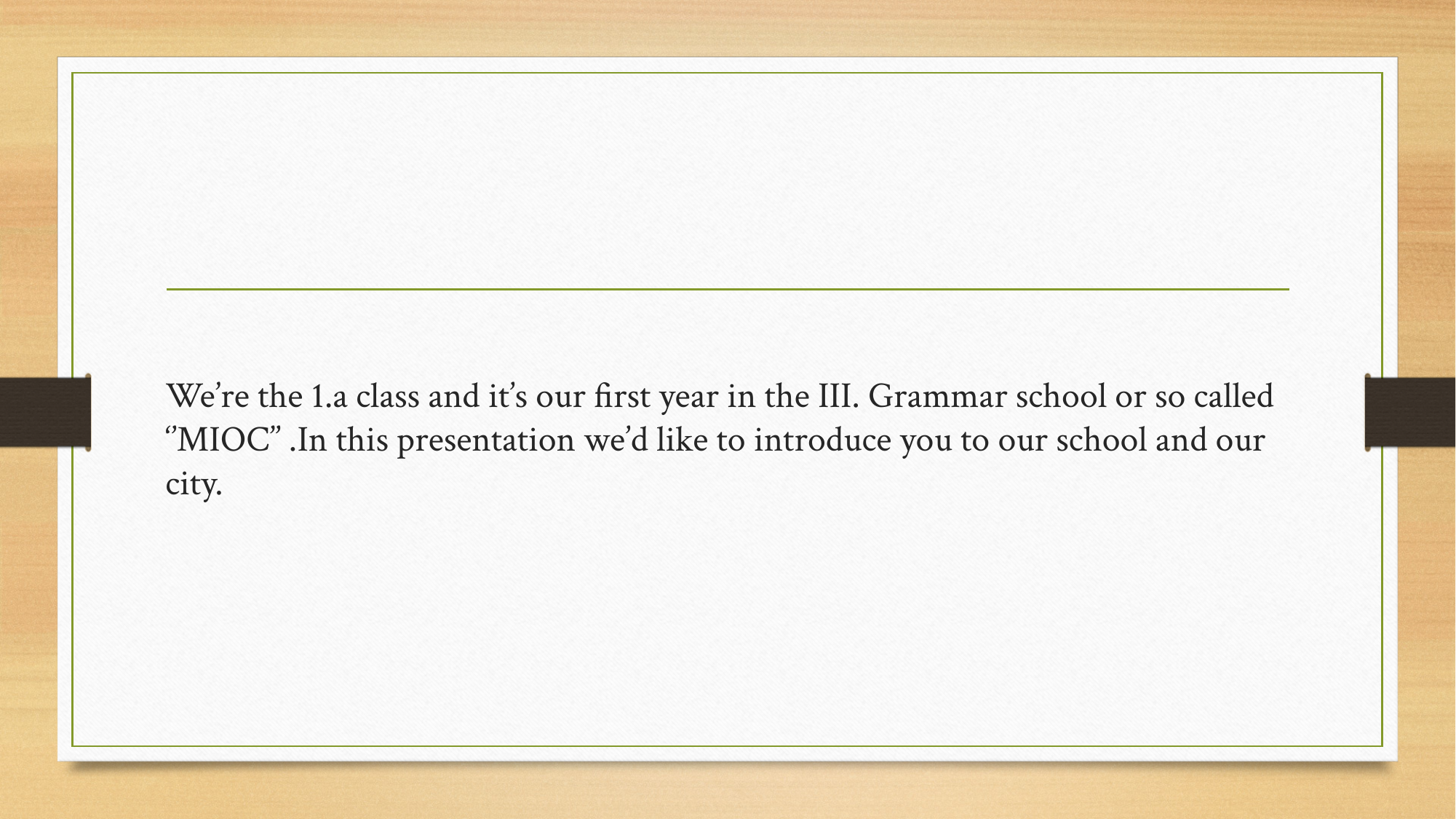

#

We’re the 1.a class and it’s our first year in the III. Grammar school or so called ‘’MIOC’’ .In this presentation we’d like to introduce you to our school and our city.